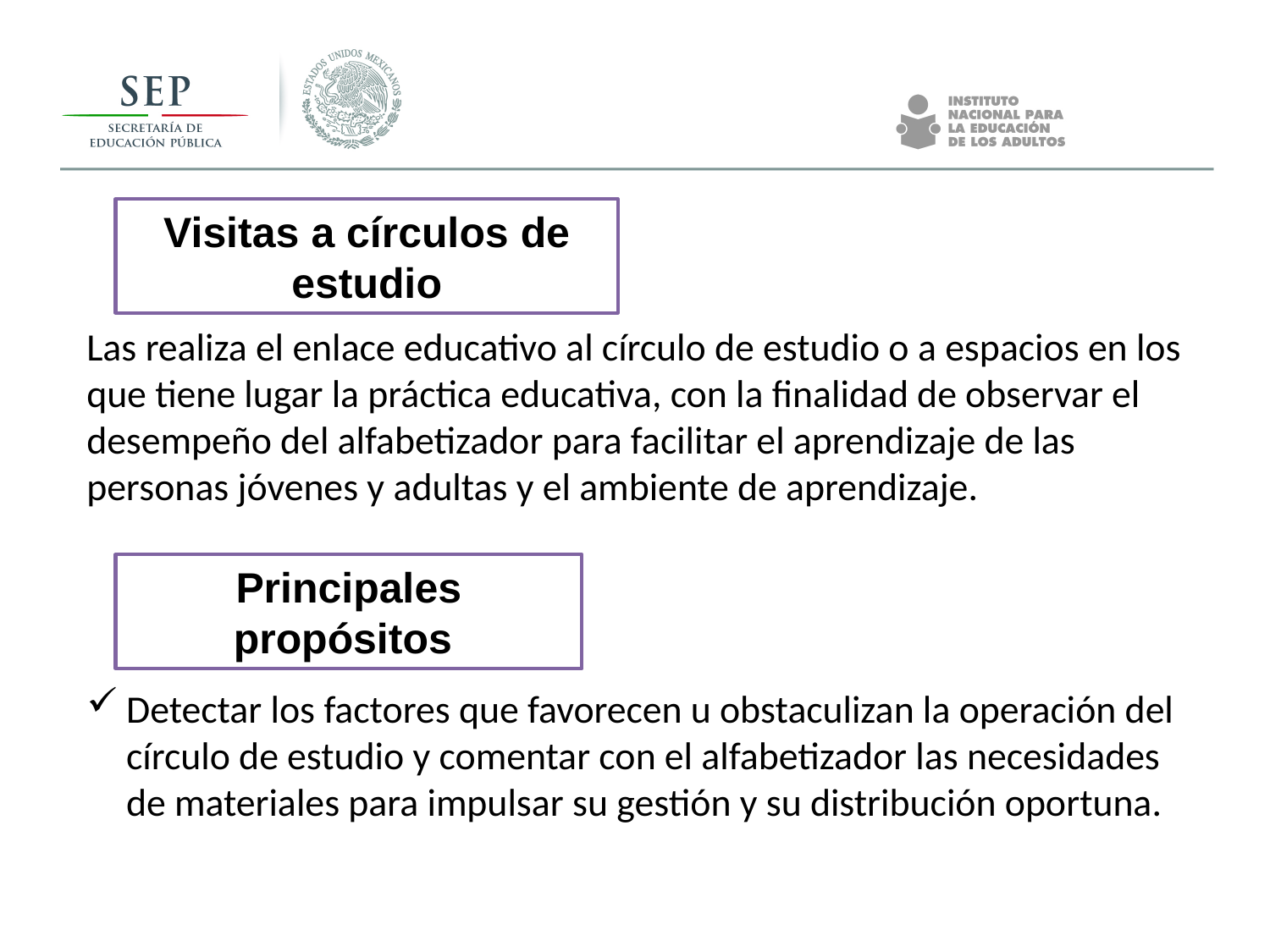

Visitas a círculos de estudio
Las realiza el enlace educativo al círculo de estudio o a espacios en los que tiene lugar la práctica educativa, con la finalidad de observar el desempeño del alfabetizador para facilitar el aprendizaje de las personas jóvenes y adultas y el ambiente de aprendizaje.
Principales propósitos
Detectar los factores que favorecen u obstaculizan la operación del círculo de estudio y comentar con el alfabetizador las necesidades de materiales para impulsar su gestión y su distribución oportuna.